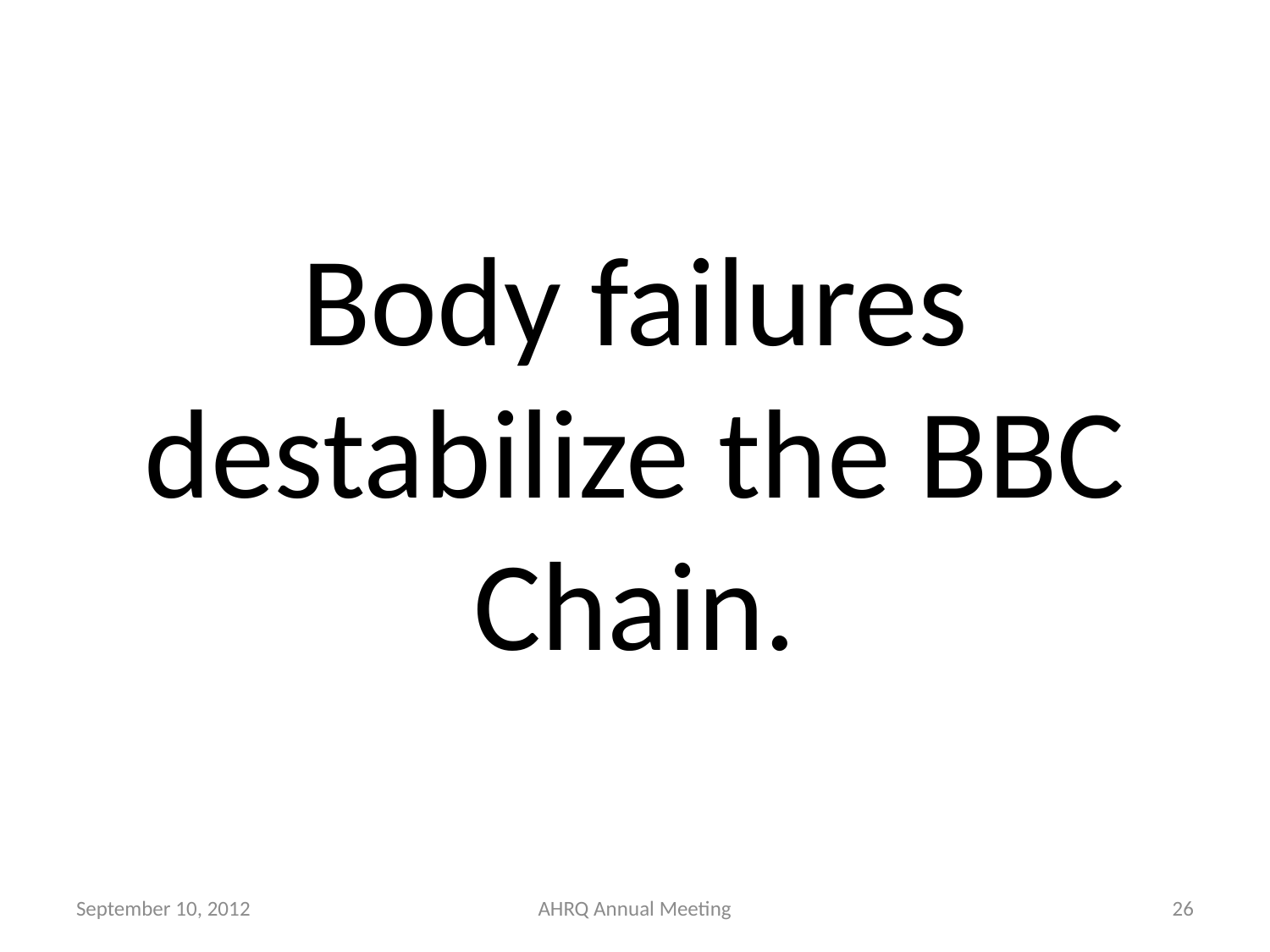

# Body failures destabilize the BBC Chain.
September 10, 2012
AHRQ Annual Meeting
26